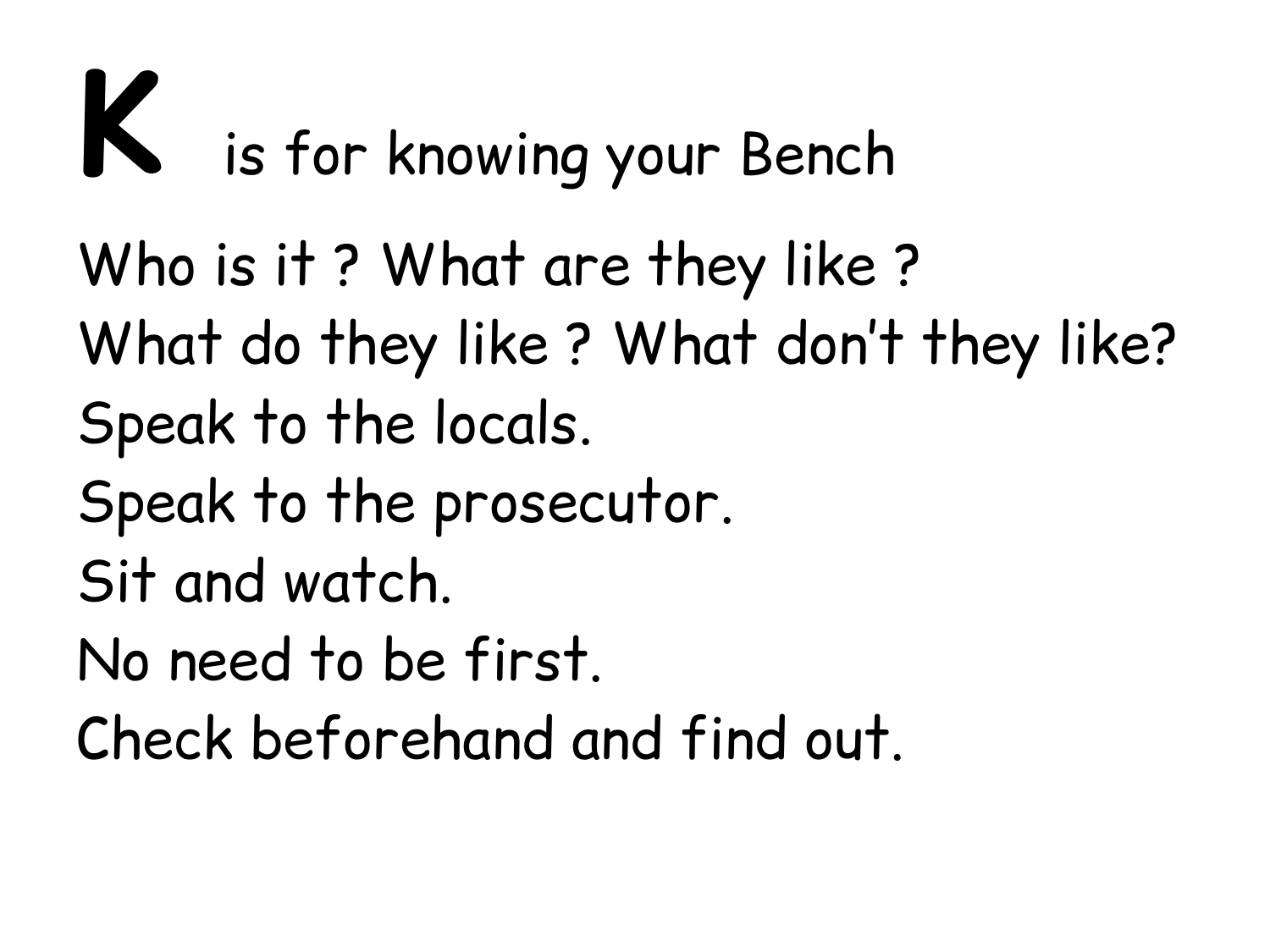

# K is for knowing your Bench
Who is it ? What are they like ?
What do they like ? What don’t they like?
Speak to the locals.
Speak to the prosecutor.
Sit and watch.
No need to be first.
Check beforehand and find out.